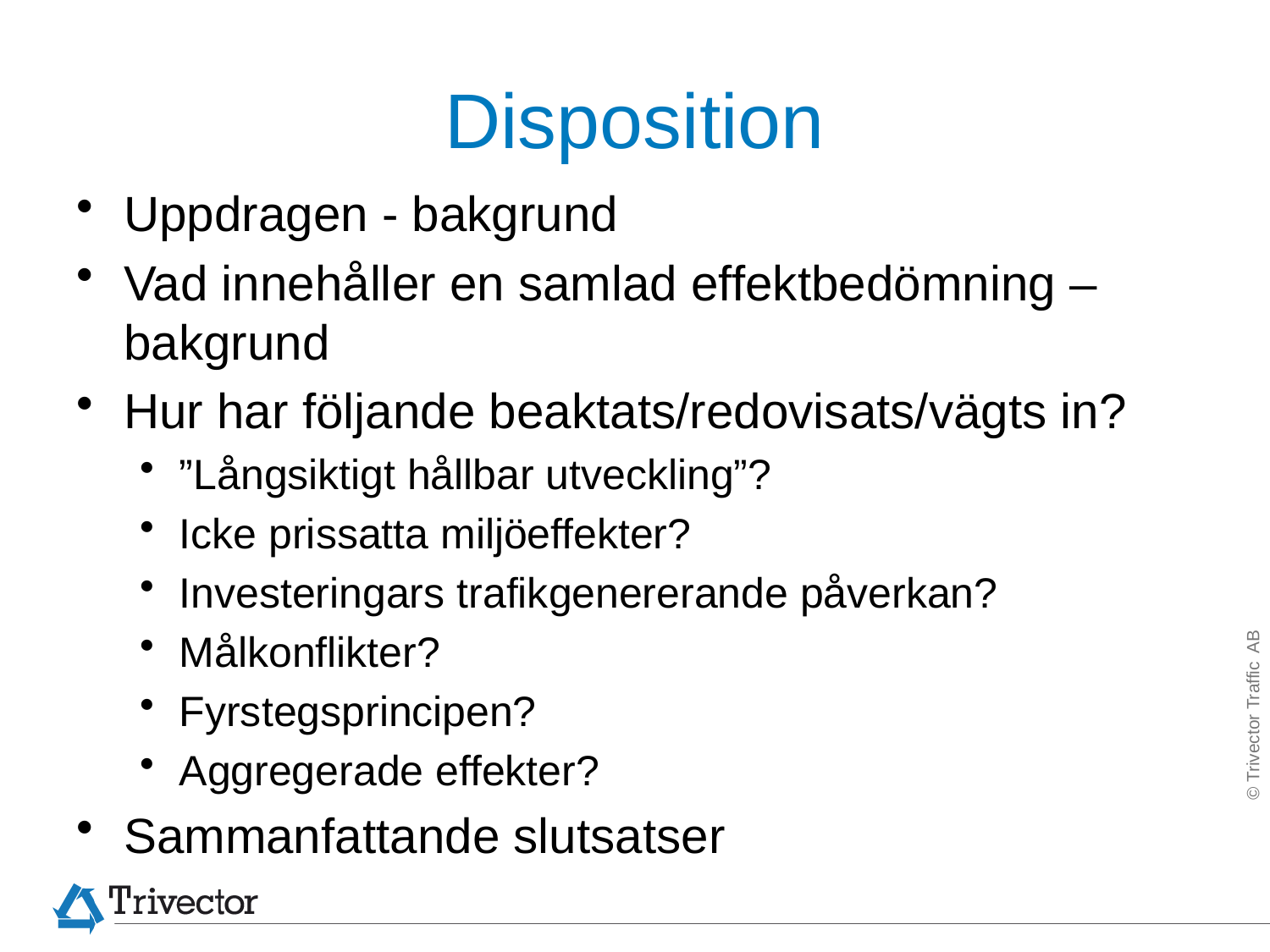

# Disposition
Uppdragen - bakgrund
Vad innehåller en samlad effektbedömning – bakgrund
Hur har följande beaktats/redovisats/vägts in?
”Långsiktigt hållbar utveckling”?
Icke prissatta miljöeffekter?
Investeringars trafikgenererande påverkan?
Målkonflikter?
Fyrstegsprincipen?
Aggregerade effekter?
Sammanfattande slutsatser